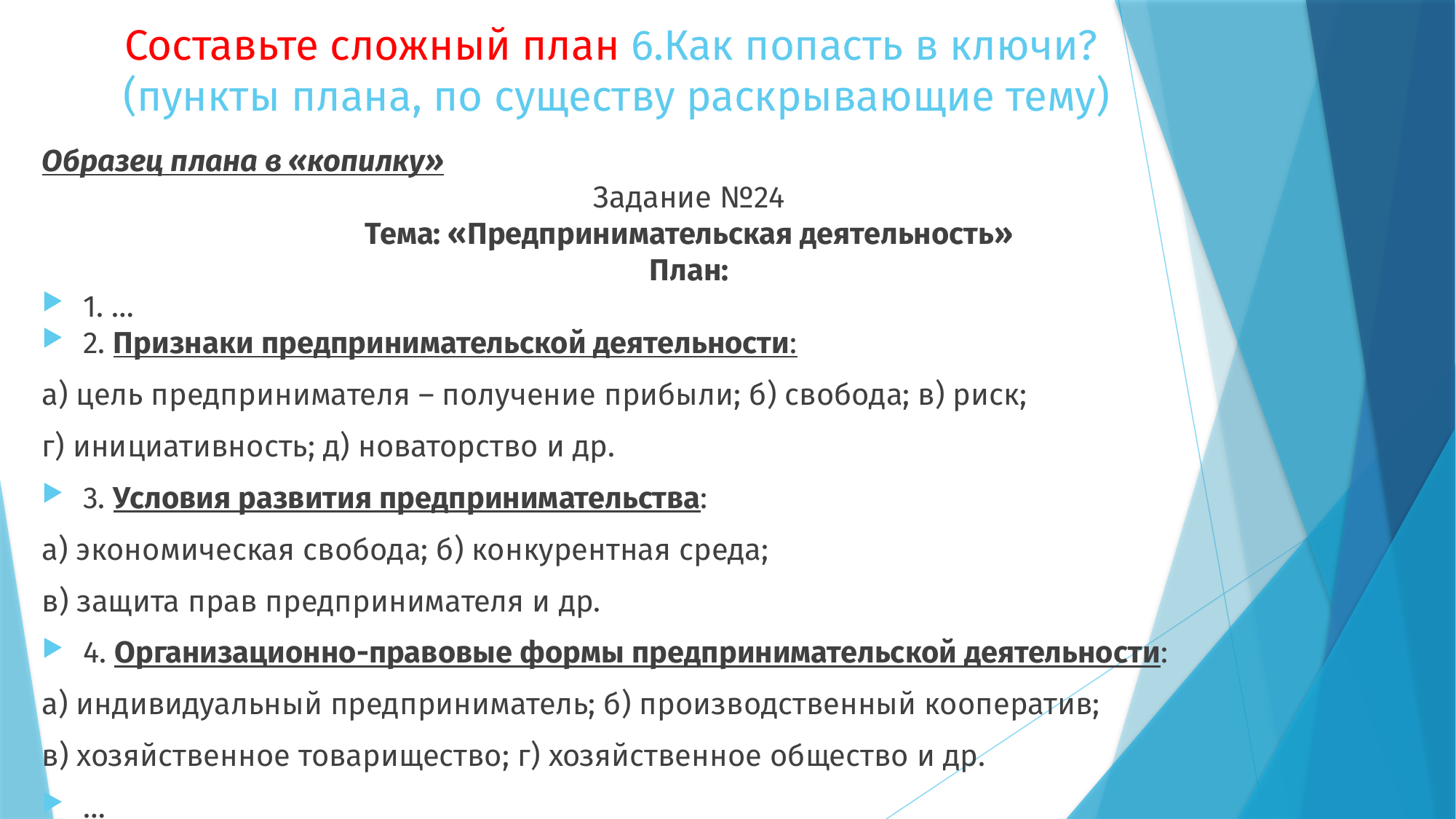

# Составьте сложный план 6.Как попасть в ключи? (пункты плана, по существу раскрывающие тему)
Образец плана в «копилку»
Задание №24
Тема: «Предпринимательская деятельность»
План:
1. …
2. Признаки предпринимательской деятельности:
а) цель предпринимателя – получение прибыли; б) свобода; в) риск;
г) инициативность; д) новаторство и др.
3. Условия развития предпринимательства:
а) экономическая свобода; б) конкурентная среда;
в) защита прав предпринимателя и др.
4. Организационно-правовые формы предпринимательской деятельности:
а) индивидуальный предприниматель; б) производственный кооператив;
в) хозяйственное товарищество; г) хозяйственное общество и др.
…